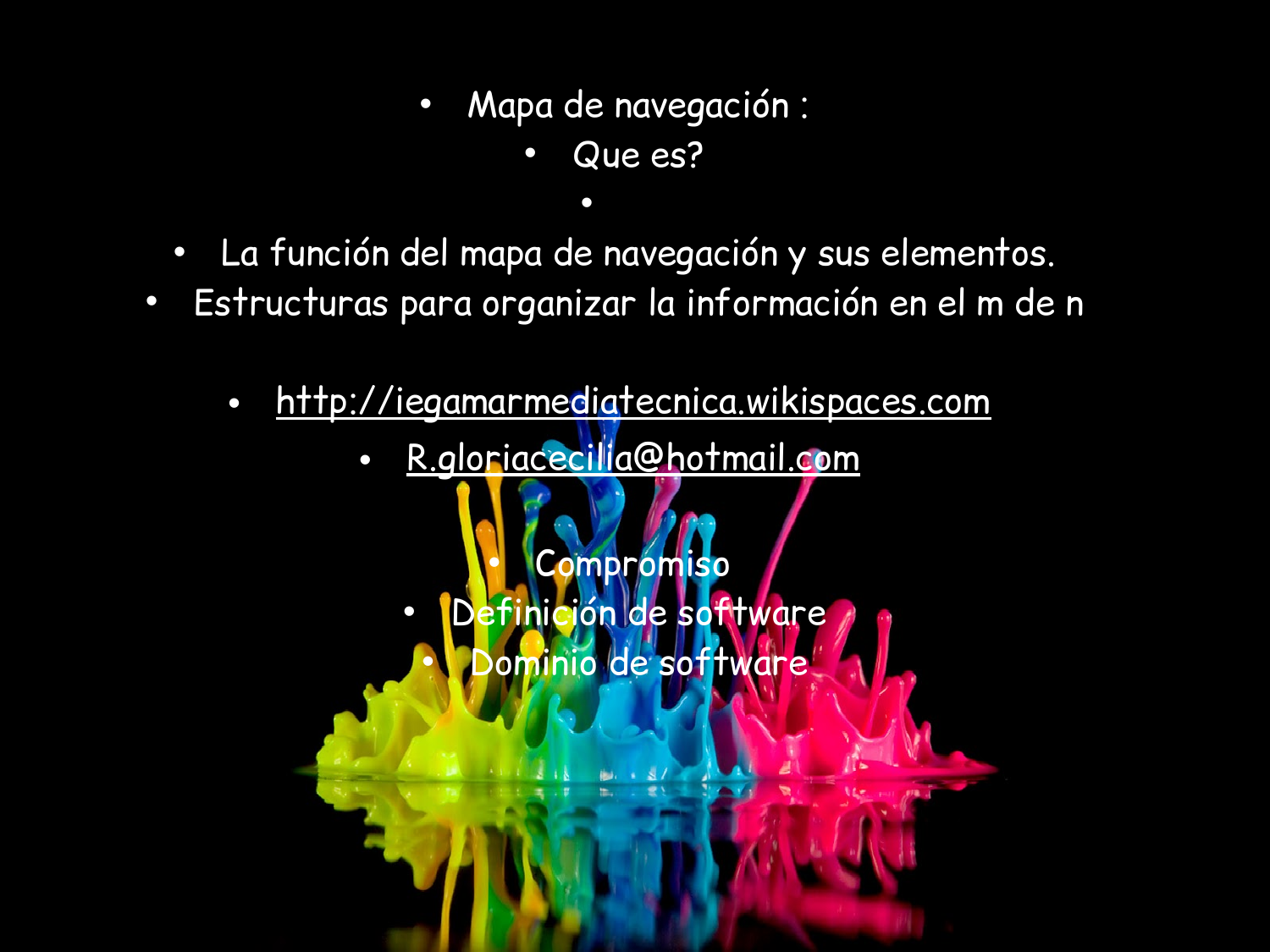

Mapa de navegación :
Que es?

La función del mapa de navegación y sus elementos.
Estructuras para organizar la información en el m de n

http://iegamarmediatecnica.wikispaces.com
R.gloriacecilia@hotmail.com

Compromiso
Definición de software
Dominio de software